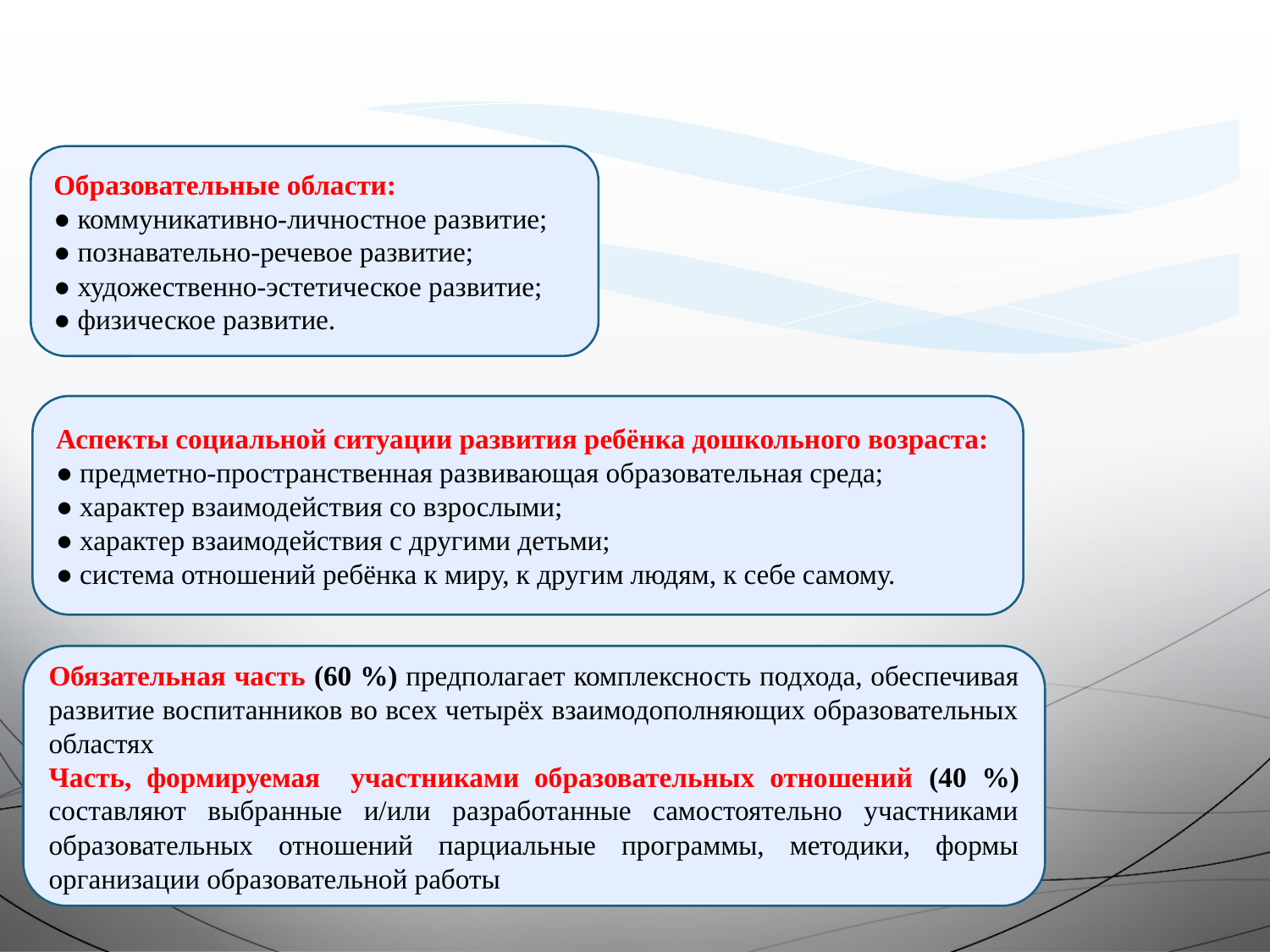

Образовательные области:
● коммуникативно-личностное развитие;
● познавательно-речевое развитие;
● художественно-эстетическое развитие;
● физическое развитие.
Аспекты социальной ситуации развития ребёнка дошкольного возраста:
● предметно-пространственная развивающая образовательная среда;
● характер взаимодействия со взрослыми;
● характер взаимодействия с другими детьми;
● система отношений ребёнка к миру, к другим людям, к себе самому.
Обязательная часть (60 %) предполагает комплексность подхода, обеспечивая развитие воспитанников во всех четырёх взаимодополняющих образовательных областях
Часть, формируемая  участниками образовательных отношений (40 %) составляют выбранные и/или разработанные самостоятельно участниками образовательных отношений парциальные программы, методики, формы организации образовательной работы